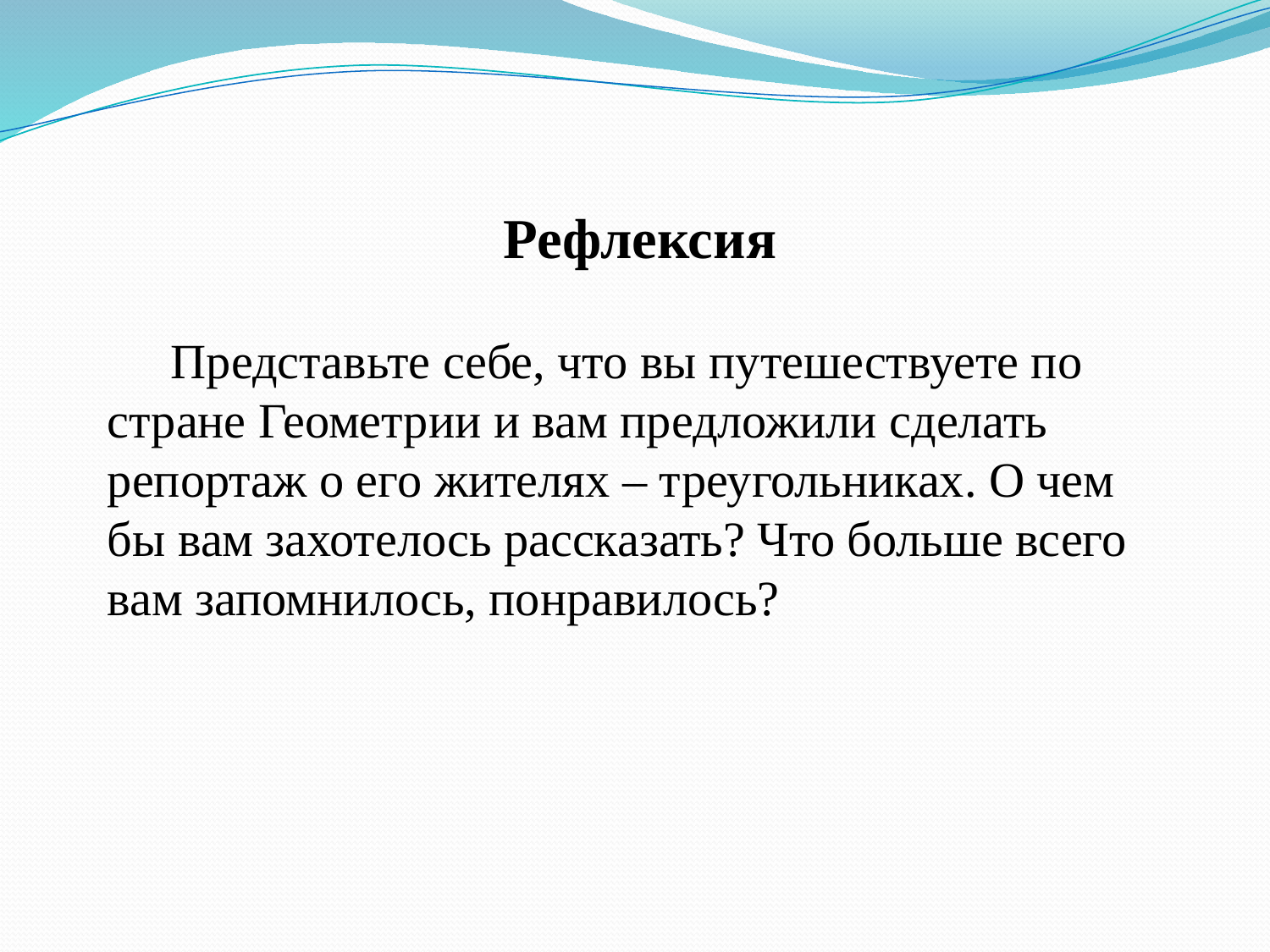

Рефлексия

Представьте себе, что вы путешествуете по стране Геометрии и вам предложили сделать репортаж о его жителях – треугольниках. О чем бы вам захотелось рассказать? Что больше всего вам запомнилось, понравилось?